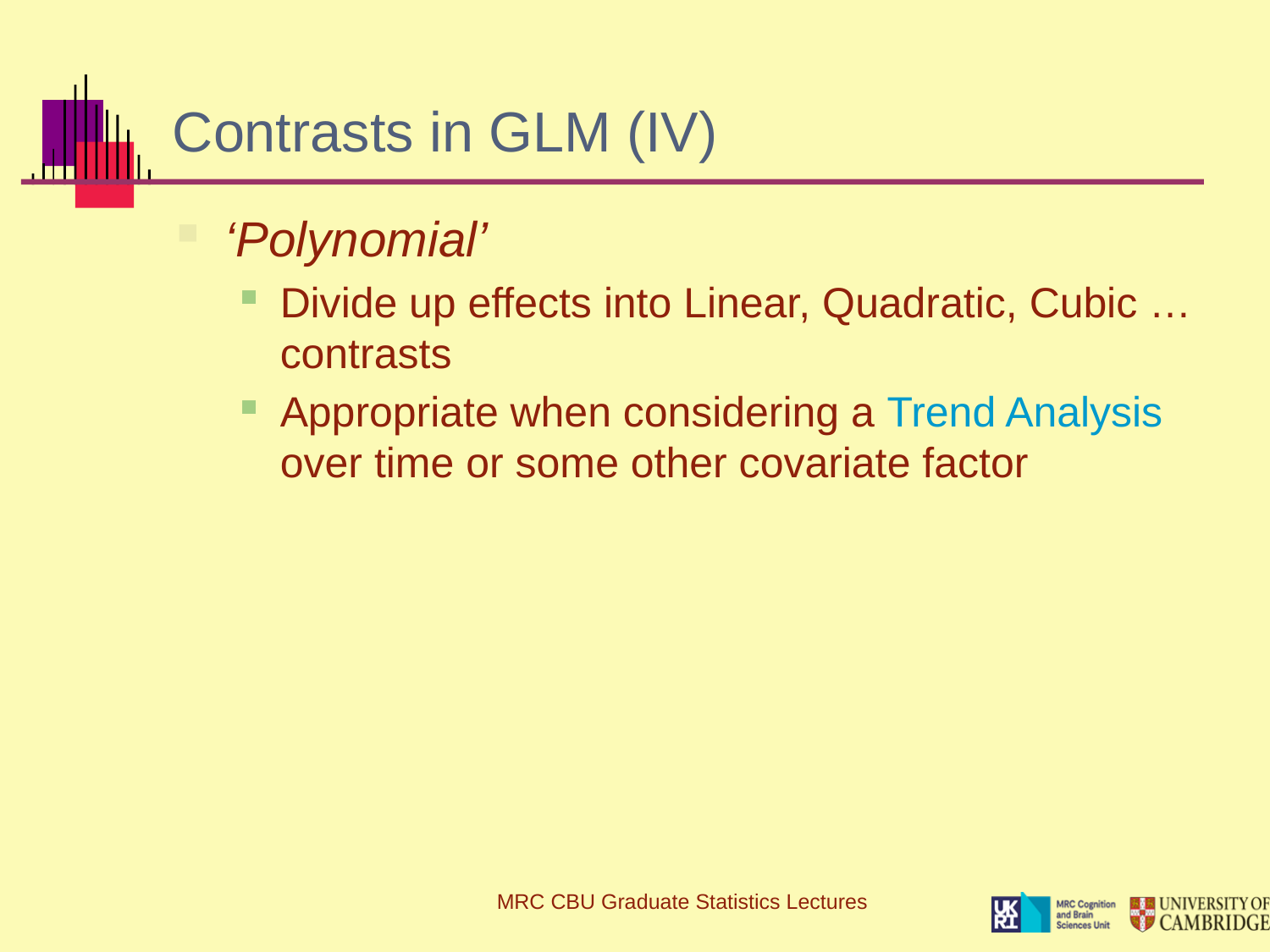

# Contrasts in GLM (IV)
‘Polynomial’
Divide up effects into Linear, Quadratic, Cubic … contrasts
Appropriate when considering a Trend Analysis over time or some other covariate factor

MRC CBU Graduate Statistics Lectures